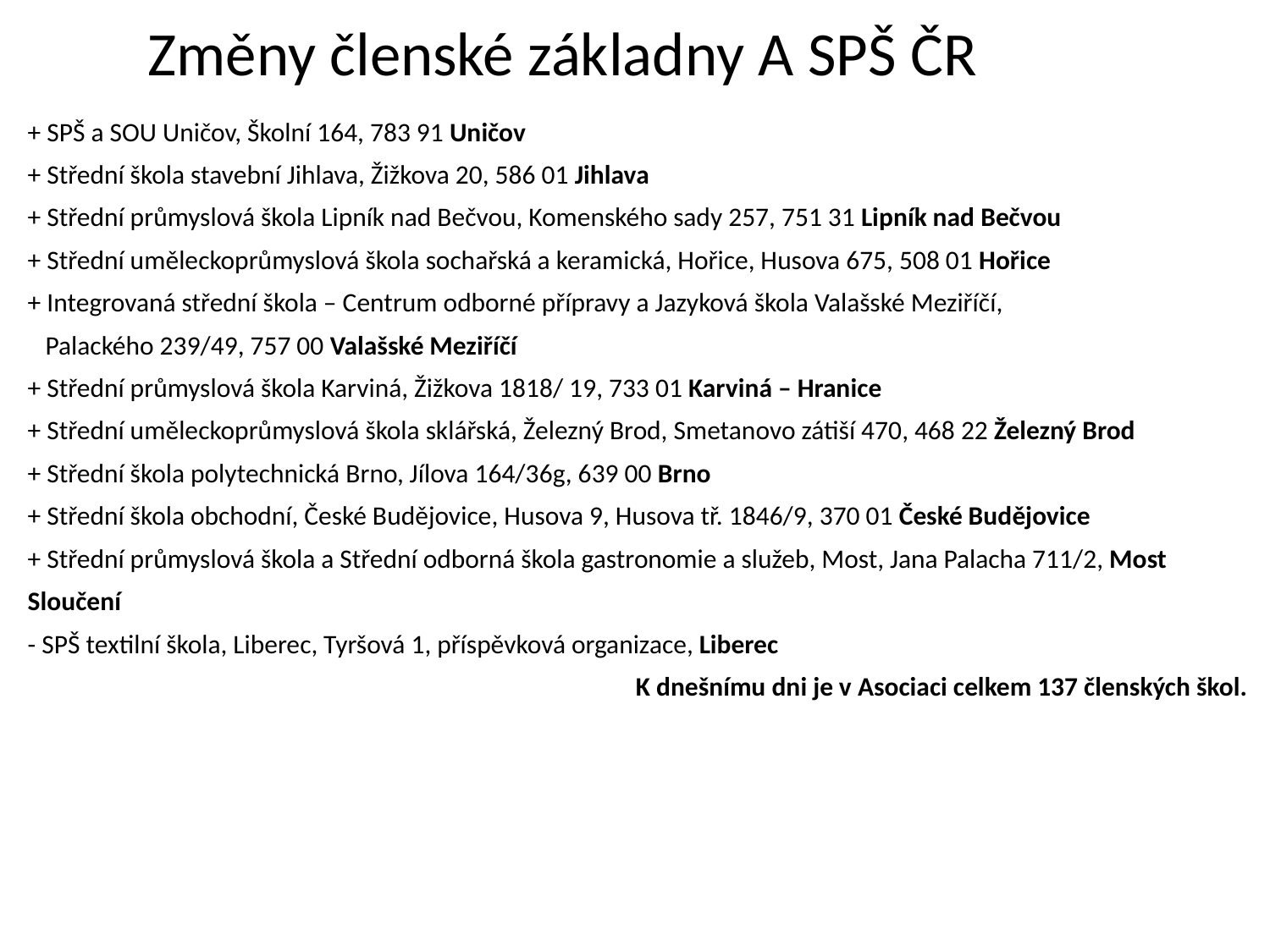

# Změny členské základny A SPŠ ČR
+ SPŠ a SOU Uničov, Školní 164, 783 91 Uničov
+ Střední škola stavební Jihlava, Žižkova 20, 586 01 Jihlava
+ Střední průmyslová škola Lipník nad Bečvou, Komenského sady 257, 751 31 Lipník nad Bečvou
+ Střední uměleckoprůmyslová škola sochařská a keramická, Hořice, Husova 675, 508 01 Hořice
+ Integrovaná střední škola – Centrum odborné přípravy a Jazyková škola Valašské Meziříčí,
   Palackého 239/49, 757 00 Valašské Meziříčí
+ Střední průmyslová škola Karviná, Žižkova 1818/ 19, 733 01 Karviná – Hranice
+ Střední uměleckoprůmyslová škola sklářská, Železný Brod, Smetanovo zátiší 470, 468 22 Železný Brod
+ Střední škola polytechnická Brno, Jílova 164/36g, 639 00 Brno
+ Střední škola obchodní, České Budějovice, Husova 9, Husova tř. 1846/9, 370 01 České Budějovice
+ Střední průmyslová škola a Střední odborná škola gastronomie a služeb, Most, Jana Palacha 711/2, Most
Sloučení
- SPŠ textilní škola, Liberec, Tyršová 1, příspěvková organizace, Liberec
K dnešnímu dni je v Asociaci celkem 137 členských škol.